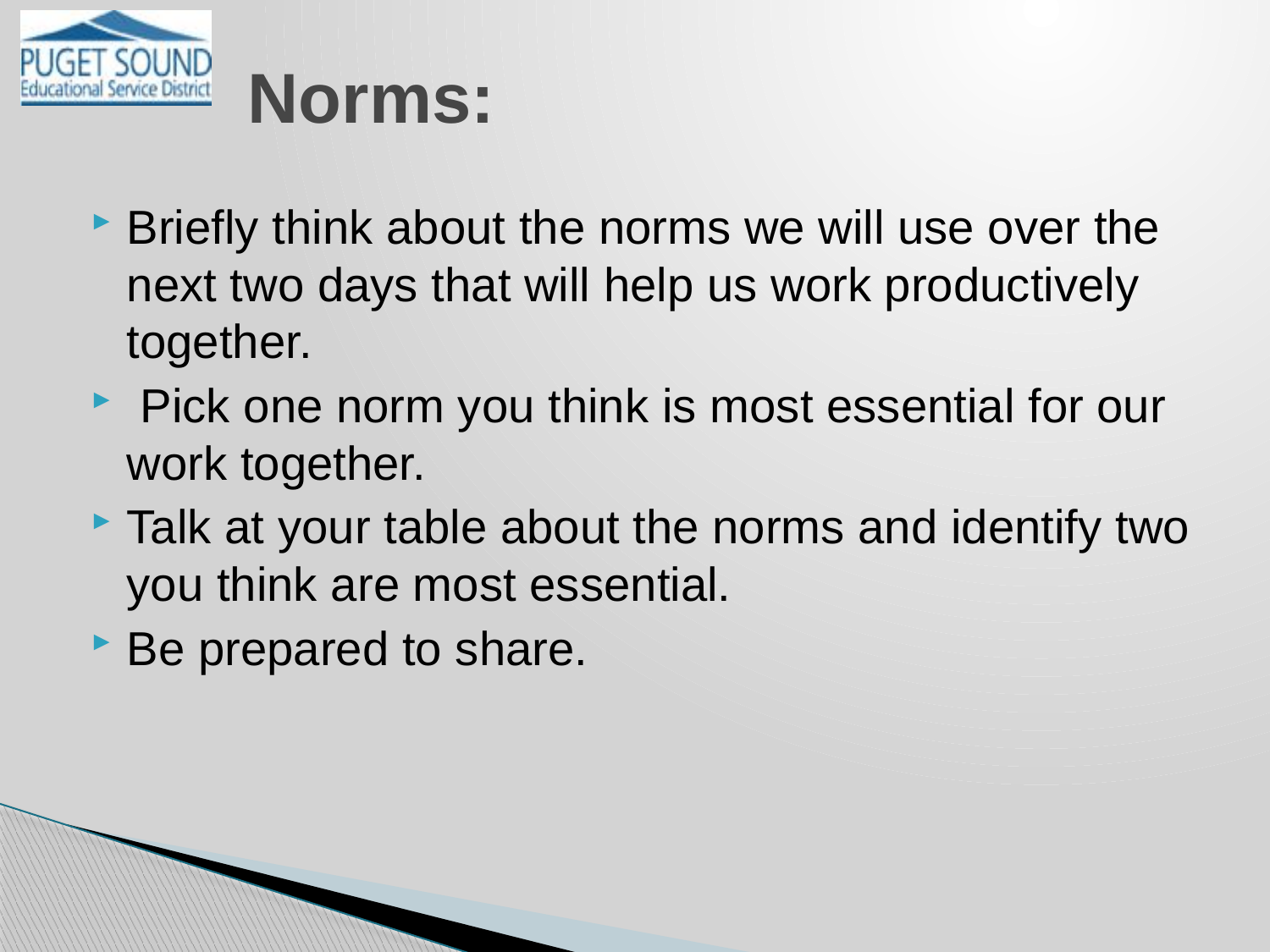

# Norms:
Briefly think about the norms we will use over the next two days that will help us work productively together.
 Pick one norm you think is most essential for our work together.
Talk at your table about the norms and identify two you think are most essential.
Be prepared to share.